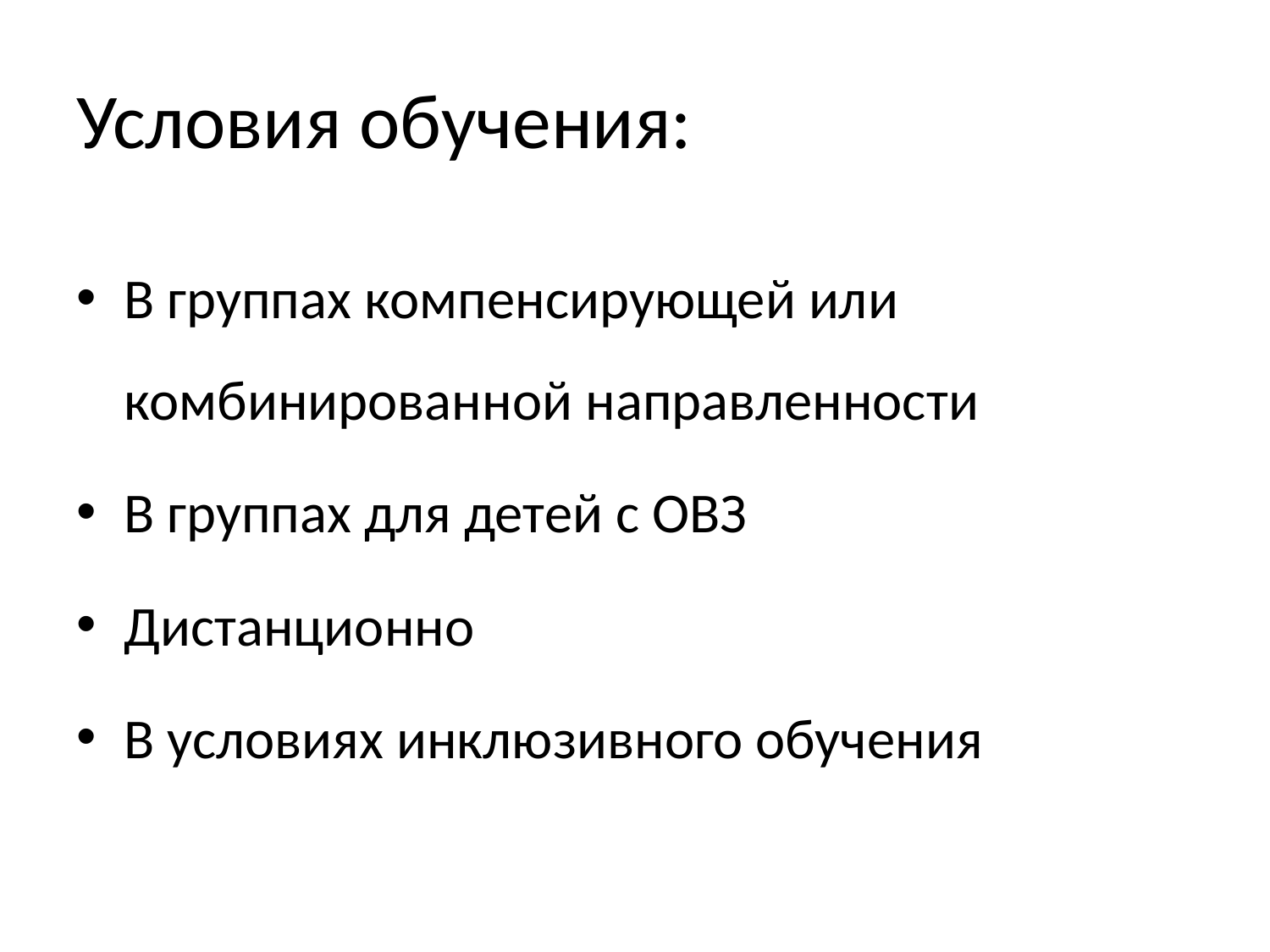

# Условия обучения:
В группах компенсирующей или комбинированной направленности
В группах для детей с ОВЗ
Дистанционно
В условиях инклюзивного обучения